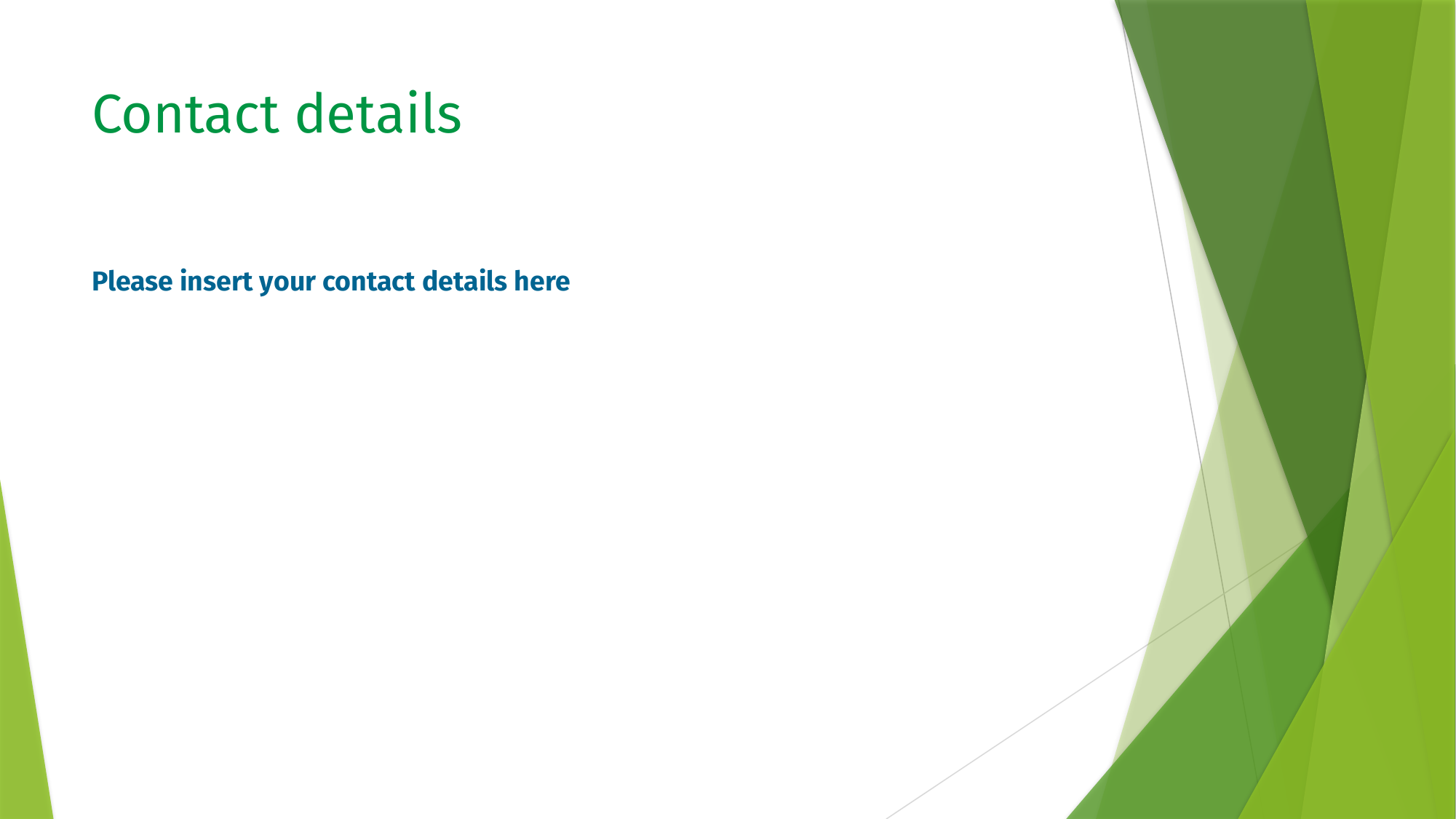

# Contact details
Please insert your contact details here